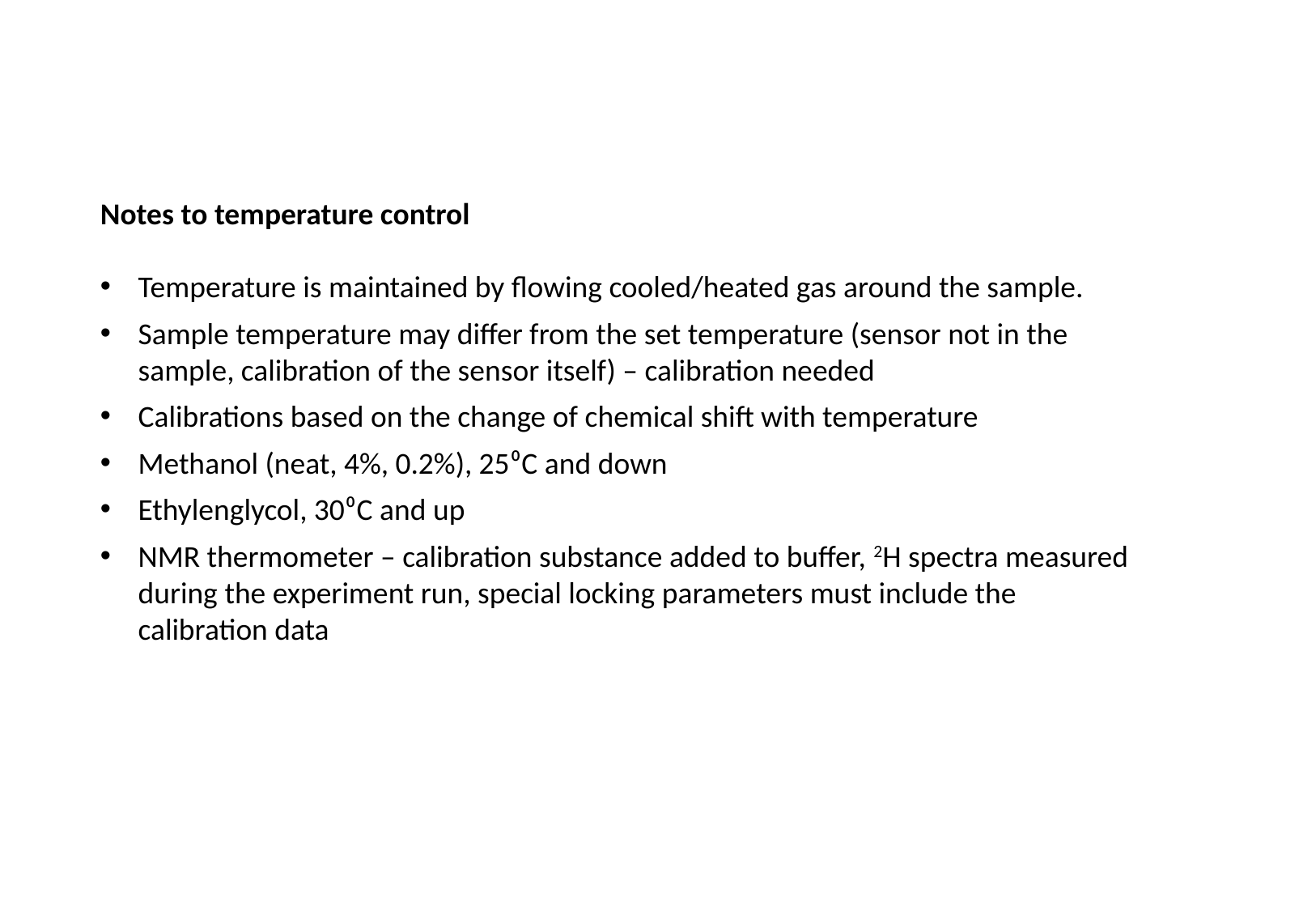

Notes to temperature control

Temperature is maintained by flowing cooled/heated gas around the sample.
Sample temperature may differ from the set temperature (sensor not in the sample, calibration of the sensor itself) – calibration needed
Calibrations based on the change of chemical shift with temperature
Methanol (neat, 4%, 0.2%), 25⁰C and down
Ethylenglycol, 30⁰C and up
NMR thermometer – calibration substance added to buffer, 2H spectra measured during the experiment run, special locking parameters must include the calibration data